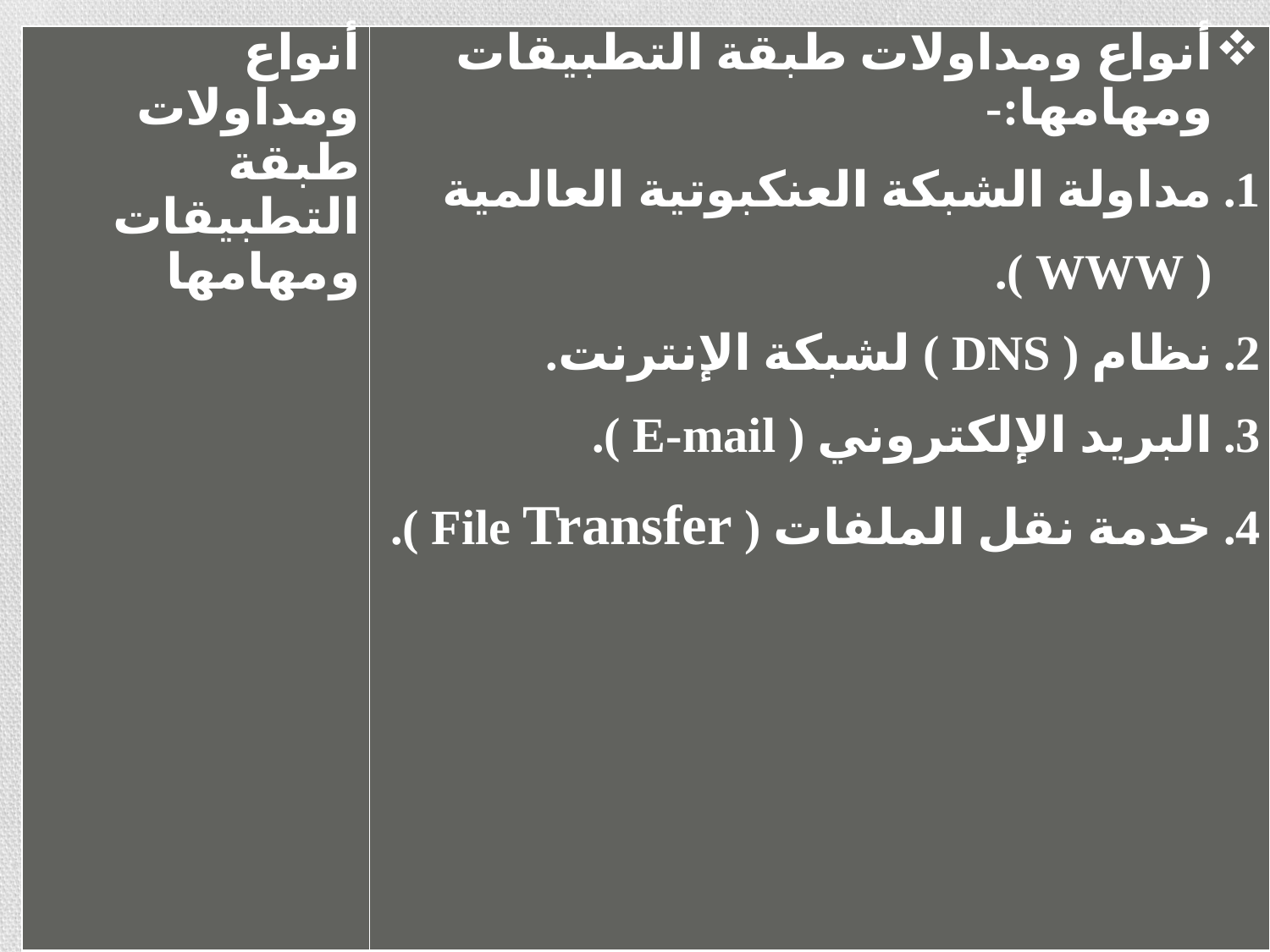

| أنواع ومداولات طبقة التطبيقات ومهامها | أنواع ومداولات طبقة التطبيقات ومهامها:- مداولة الشبكة العنكبوتية العالمية ( WWW ). نظام ( DNS ) لشبكة الإنترنت. البريد الإلكتروني ( E-mail ). خدمة نقل الملفات ( File Transfer ). |
| --- | --- |